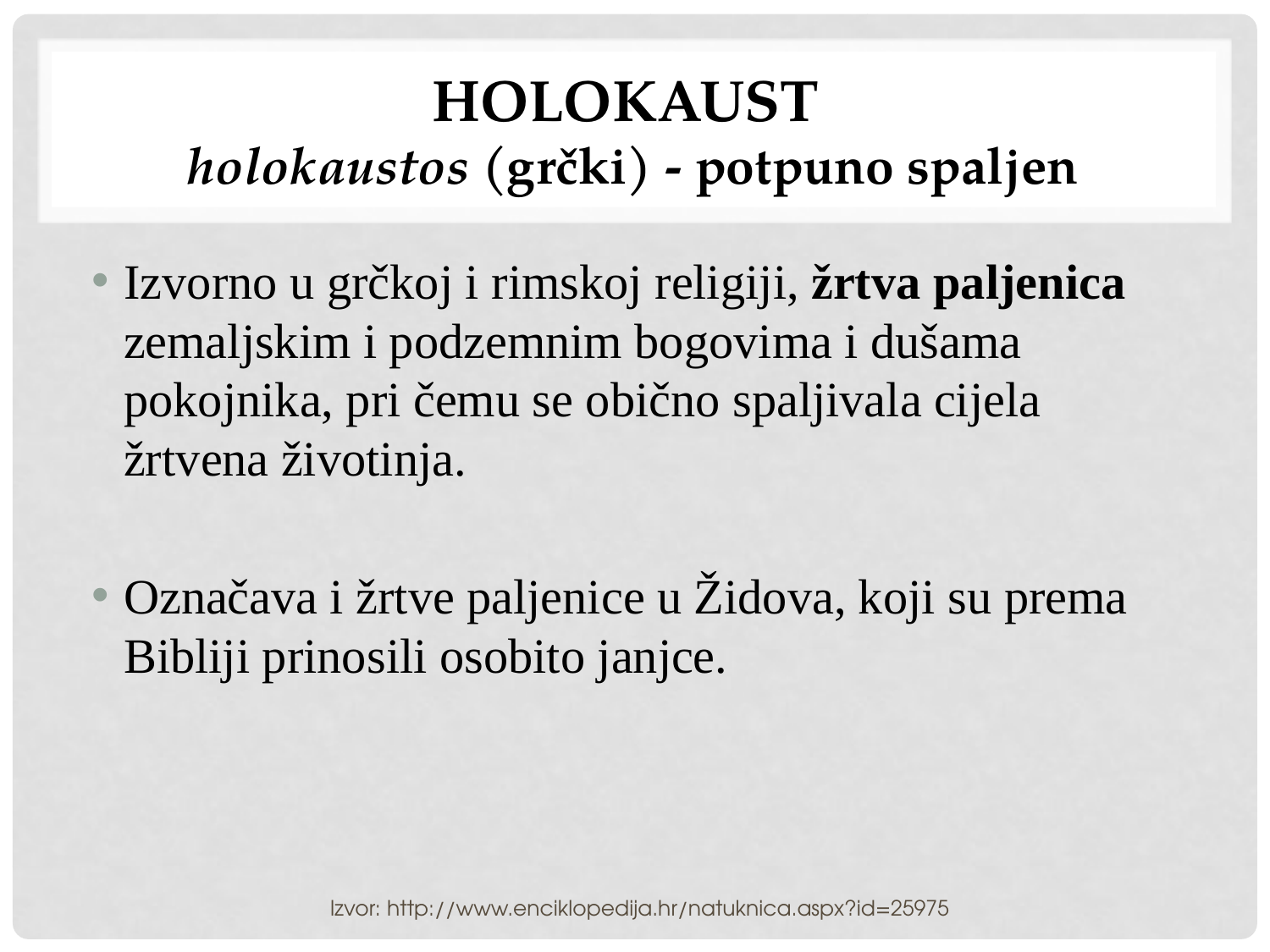

# HOLOKAUST holokaustos (grčki) - potpuno spaljen
Izvorno u grčkoj i rimskoj religiji, žrtva paljenica zemaljskim i podzemnim bogovima i dušama pokojnika, pri čemu se obično spaljivala cijela žrtvena životinja.

Označava i žrtve paljenice u Židova, koji su prema Bibliji prinosili osobito janjce.
Izvor: http://www.enciklopedija.hr/natuknica.aspx?id=25975